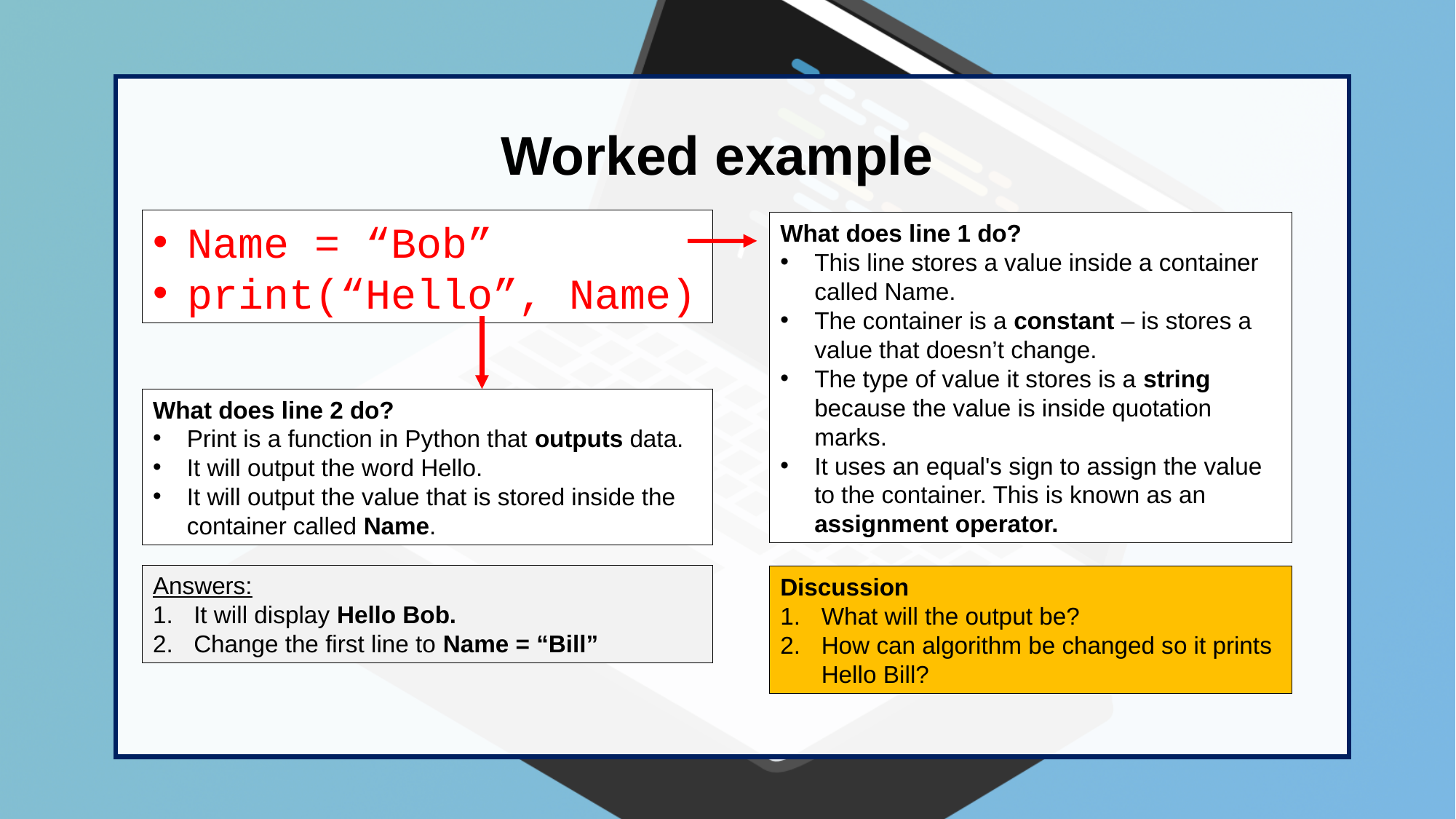

Worked example
Name = “Bob”
print(“Hello”, Name)
What does line 1 do?
This line stores a value inside a container called Name.
The container is a constant – is stores a value that doesn’t change.
The type of value it stores is a string because the value is inside quotation marks.
It uses an equal's sign to assign the value to the container. This is known as an assignment operator.
What does line 2 do?
Print is a function in Python that outputs data.
It will output the word Hello.
It will output the value that is stored inside the container called Name.
Answers:
It will display Hello Bob.
Change the first line to Name = “Bill”
Discussion
What will the output be?
How can algorithm be changed so it prints Hello Bill?